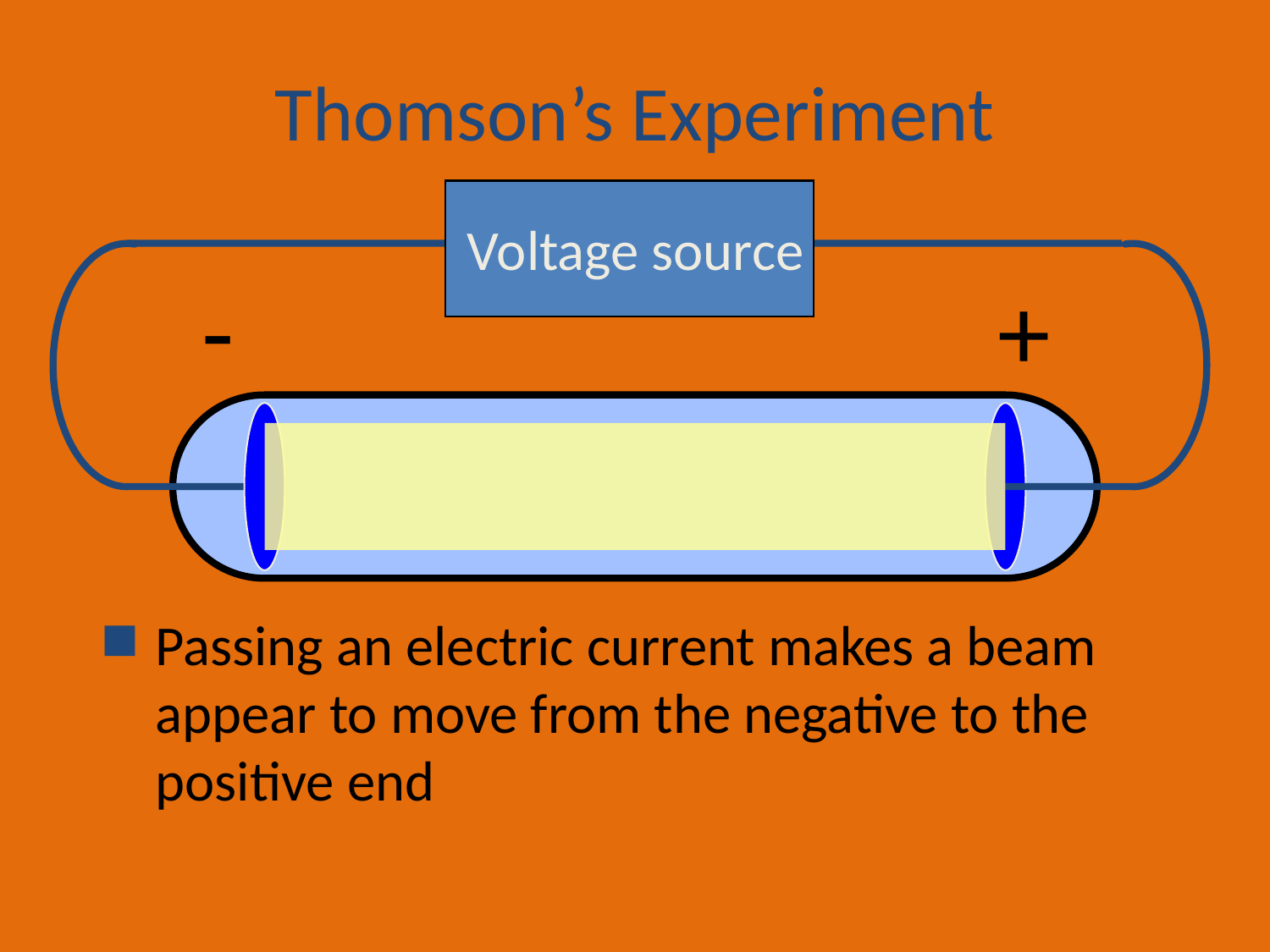

Thomson’s Experiment

Voltage source

-
+

Passing an electric current makes a beam appear to move from the negative to the positive end